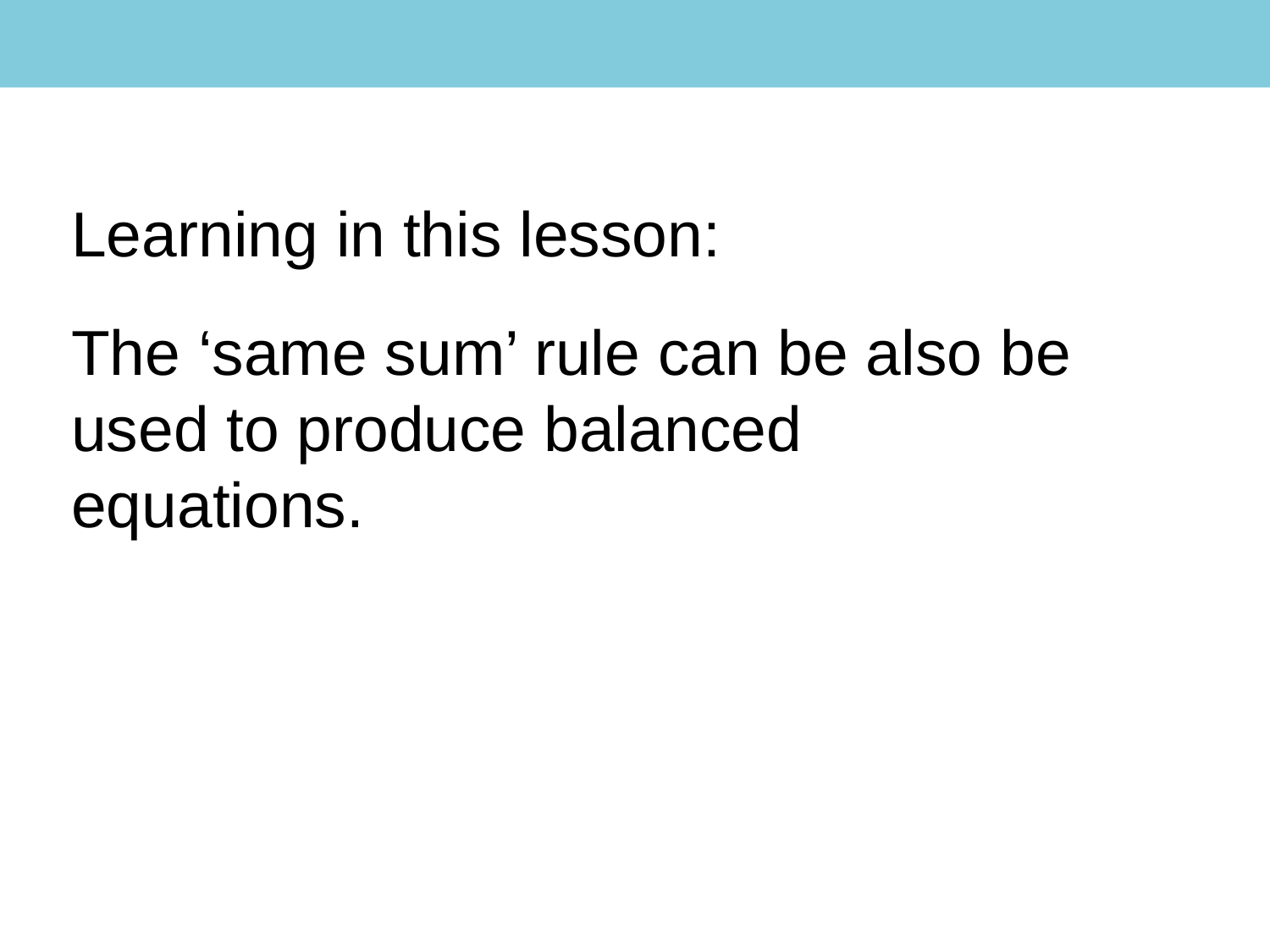

Learning in this lesson:

The ‘same sum’ rule can be also be used to produce balanced equations.